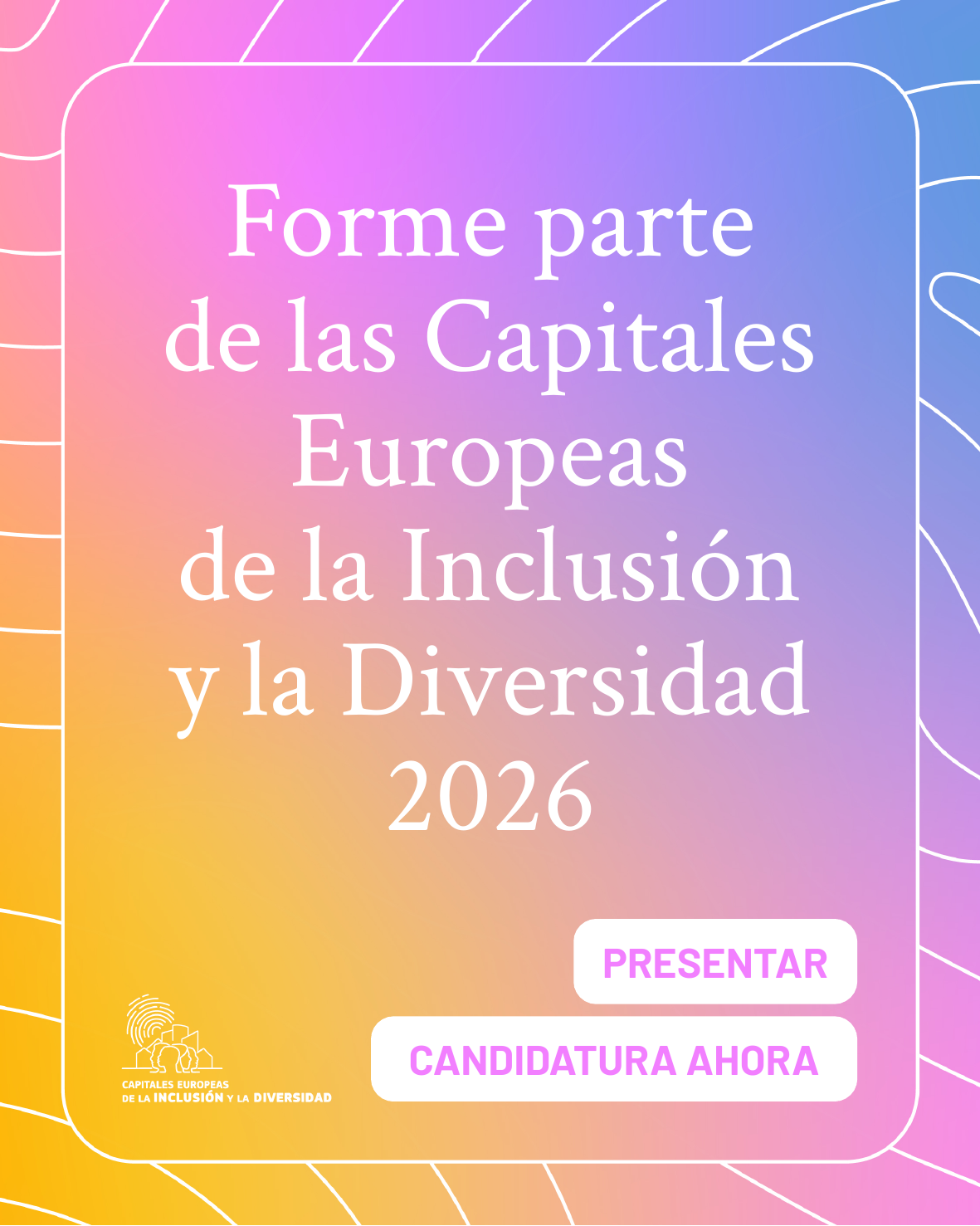

# Forme parte de las Capitales Europeas de la Inclusión y la Diversidad 2026
PRESENTAR
CANDIDATURA AHORA